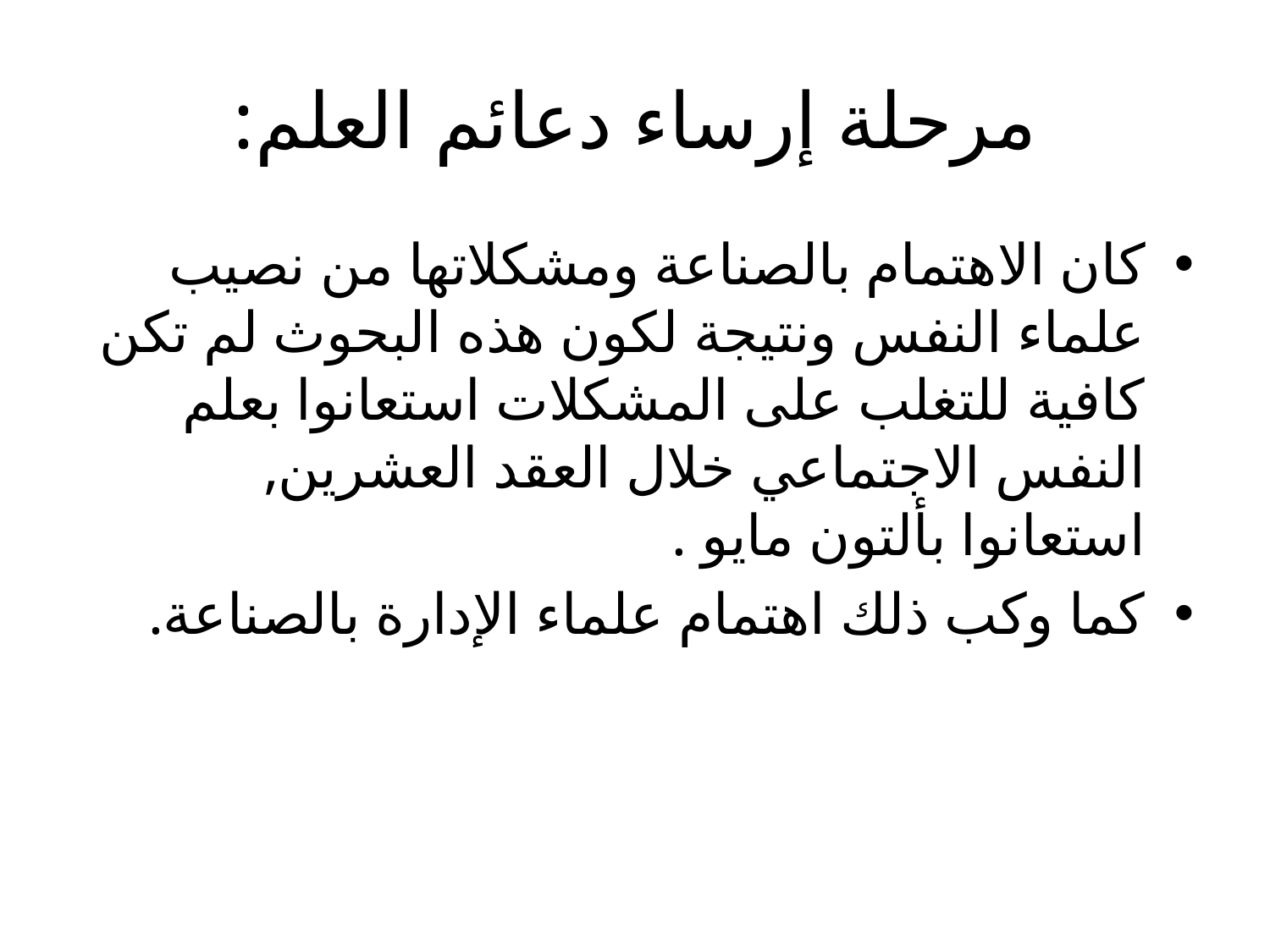

# مرحلة إرساء دعائم العلم:
كان الاهتمام بالصناعة ومشكلاتها من نصيب علماء النفس ونتيجة لكون هذه البحوث لم تكن كافية للتغلب على المشكلات استعانوا بعلم النفس الاجتماعي خلال العقد العشرين, استعانوا بألتون مايو .
كما وكب ذلك اهتمام علماء الإدارة بالصناعة.